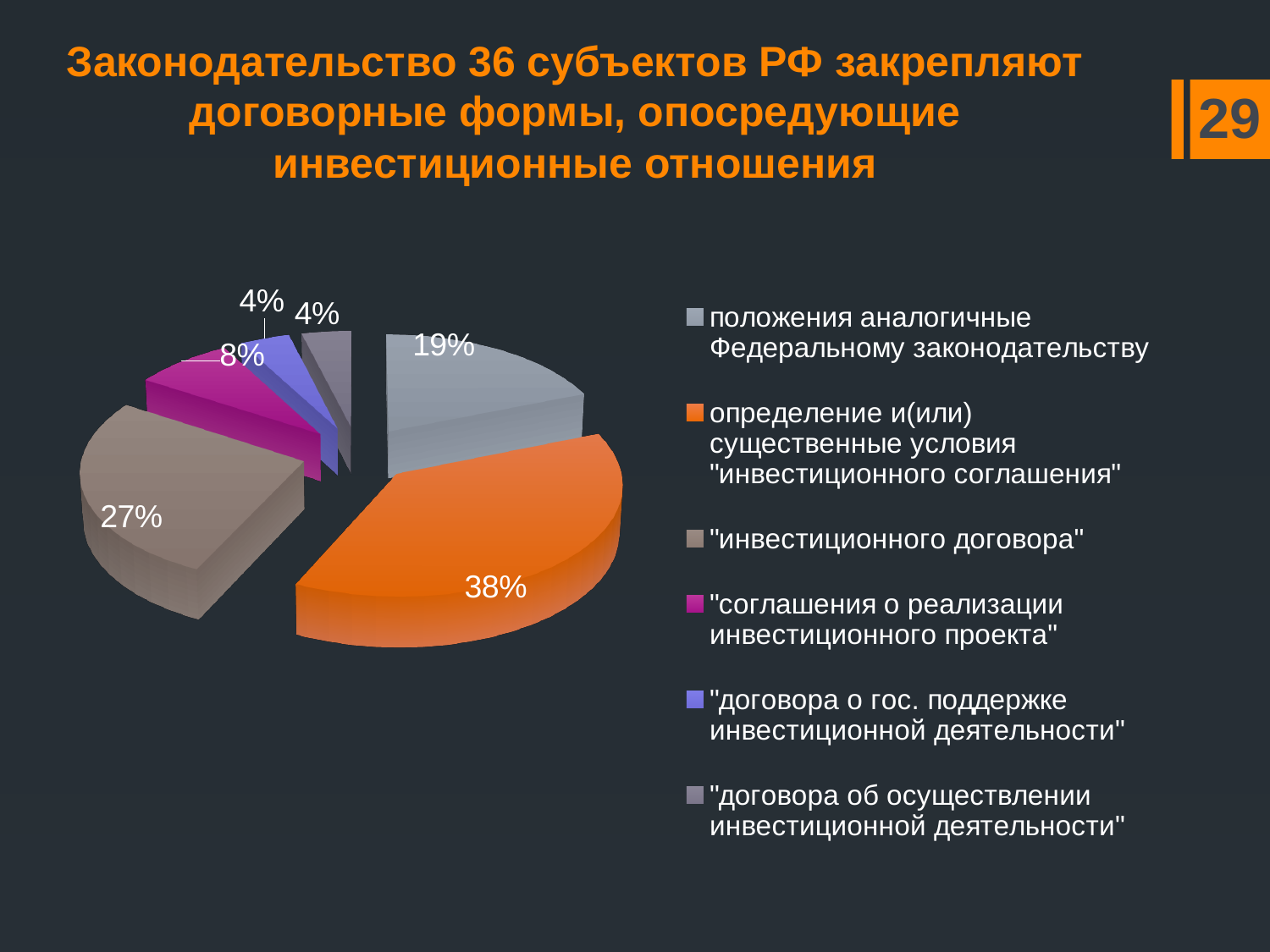

[unsupported chart]

Законодательство 36 субъектов РФ закрепляют договорные формы, опосредующие инвестиционные отношения
29